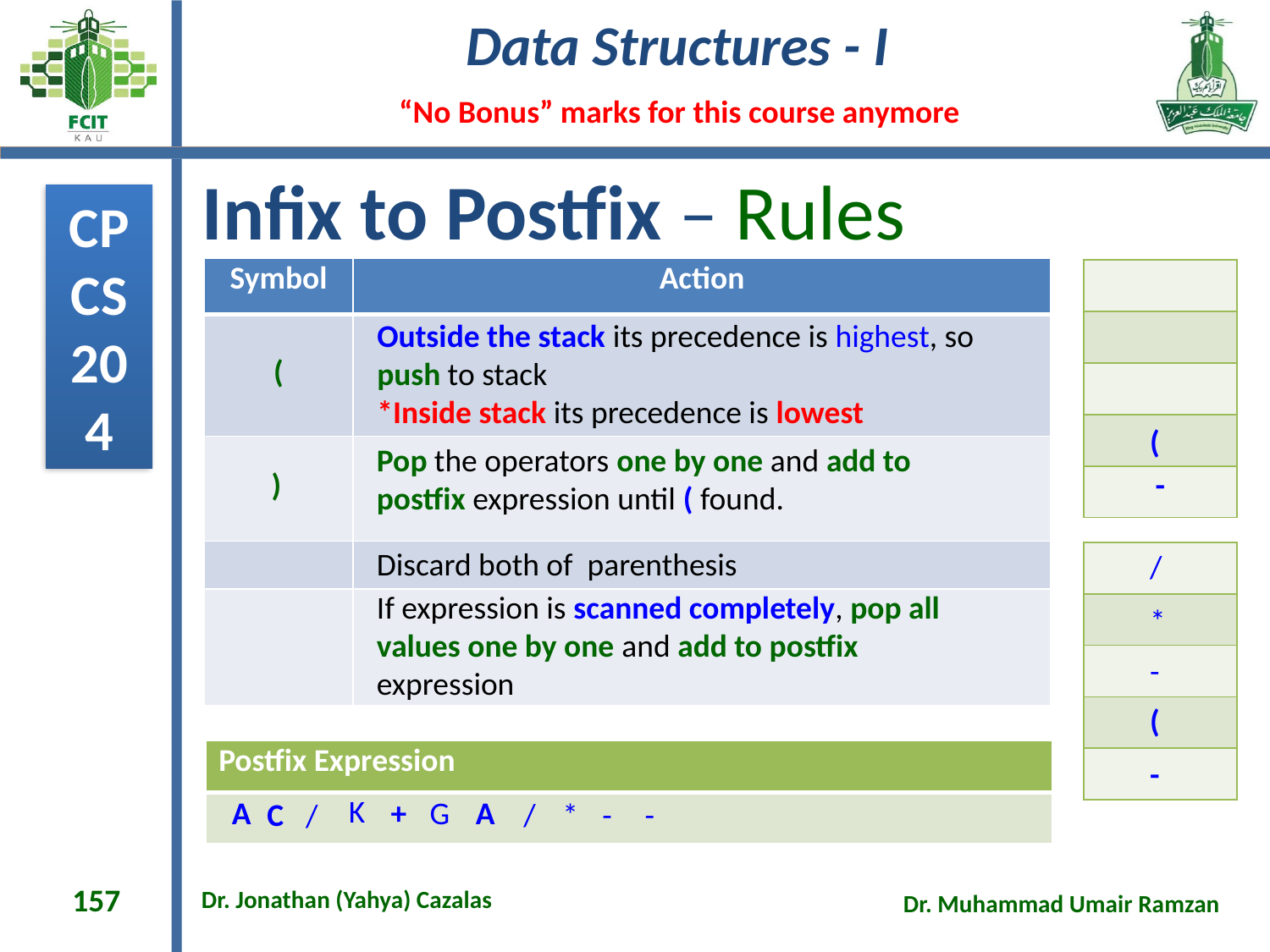

# Infix to Postfix – Rules
| Symbol | Action |
| --- | --- |
| ( |  |
|  |  |
|  |  |
|  |  |
|  |
| --- |
|  |
|  |
|  |
| - |
Outside the stack its precedence is highest, so push to stack
*Inside stack its precedence is lowest
(
Pop the operators one by one and add to postfix expression until ( found.
)
Discard both of  parenthesis
/
|  |
| --- |
|  |
|  |
|  |
|  |
If expression is scanned completely, pop all values one by one and add to postfix expression
*
-
(
| Postfix Expression |
| --- |
|  |
-
K
A
+
G
A
C
/
*
-
-
/
157